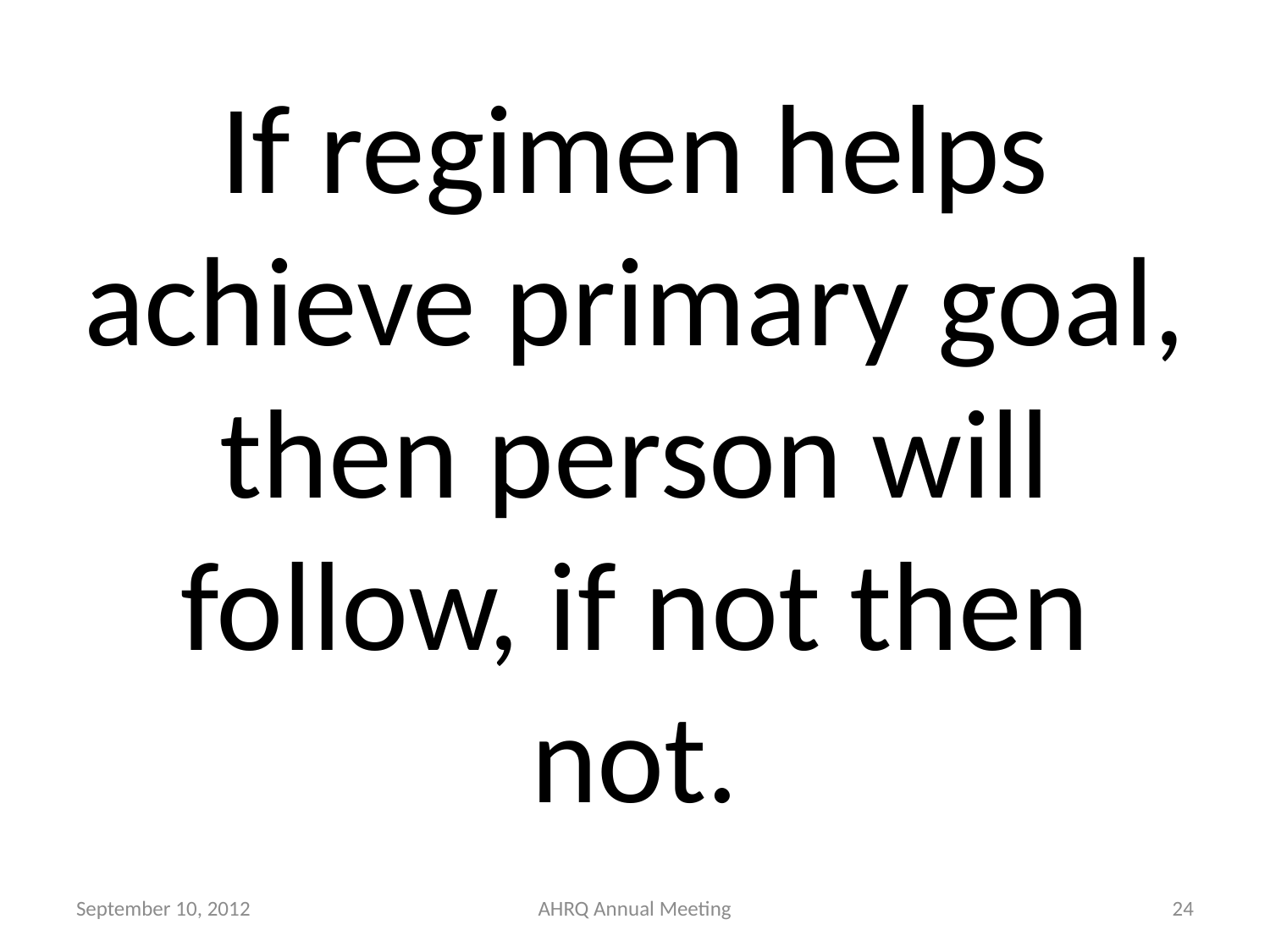

# If regimen helps achieve primary goal, then person will follow, if not then not.
September 10, 2012
AHRQ Annual Meeting
24